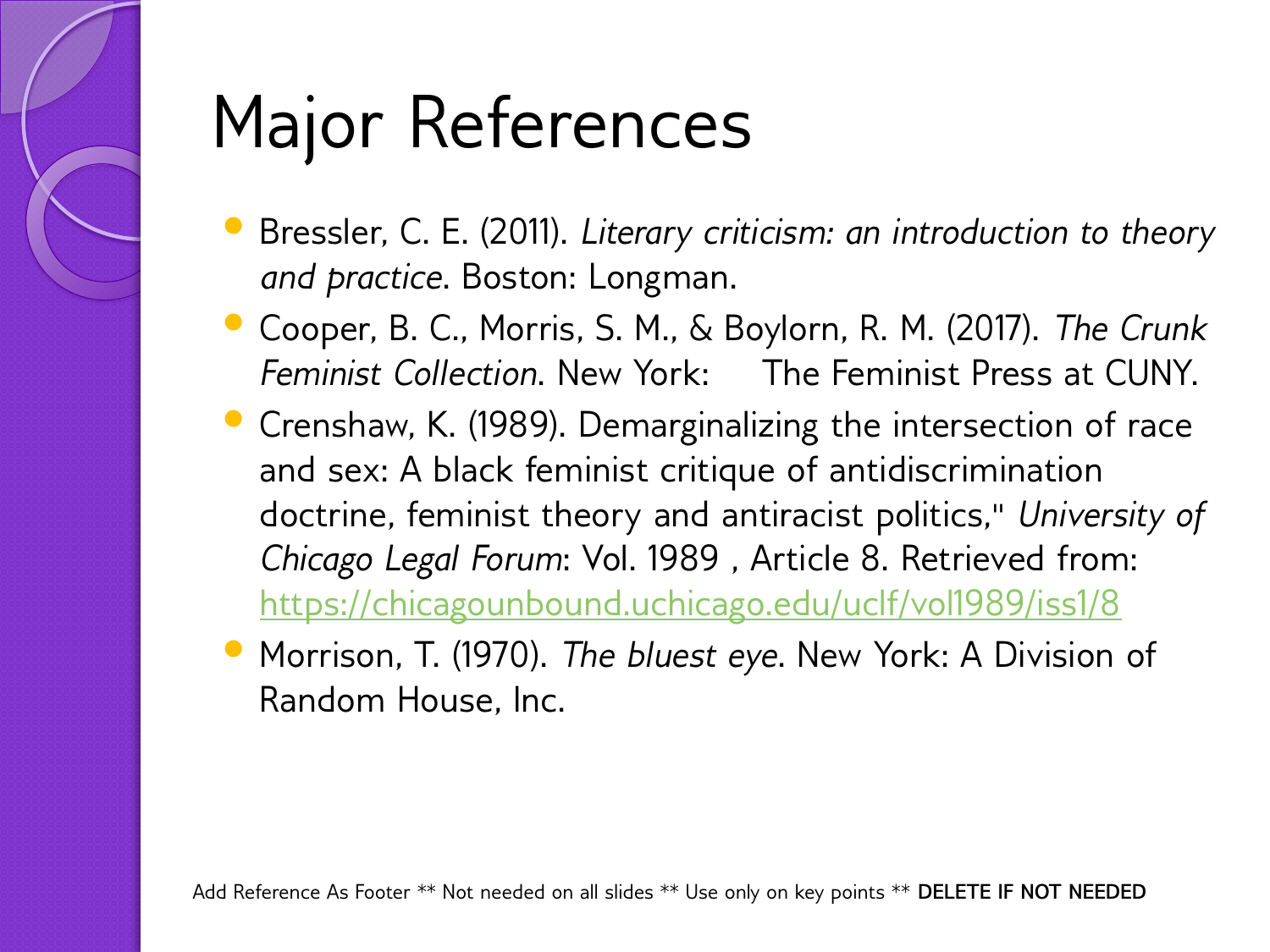

# Major References
Bressler, C. E. (2011). Literary criticism: an introduction to theory and practice. Boston: Longman.
Cooper, B. C., Morris, S. M., & Boylorn, R. M. (2017). The Crunk Feminist Collection. New York: 	The Feminist Press at CUNY.
Crenshaw, K. (1989). Demarginalizing the intersection of race and sex: A black feminist critique of antidiscrimination doctrine, feminist theory and antiracist politics," University of Chicago Legal Forum: Vol. 1989 , Article 8. Retrieved from: https://chicagounbound.uchicago.edu/uclf/vol1989/iss1/8
Morrison, T. (1970). The bluest eye. New York: A Division of Random House, Inc.
Add Reference As Footer ** Not needed on all slides ** Use only on key points ** DELETE IF NOT NEEDED